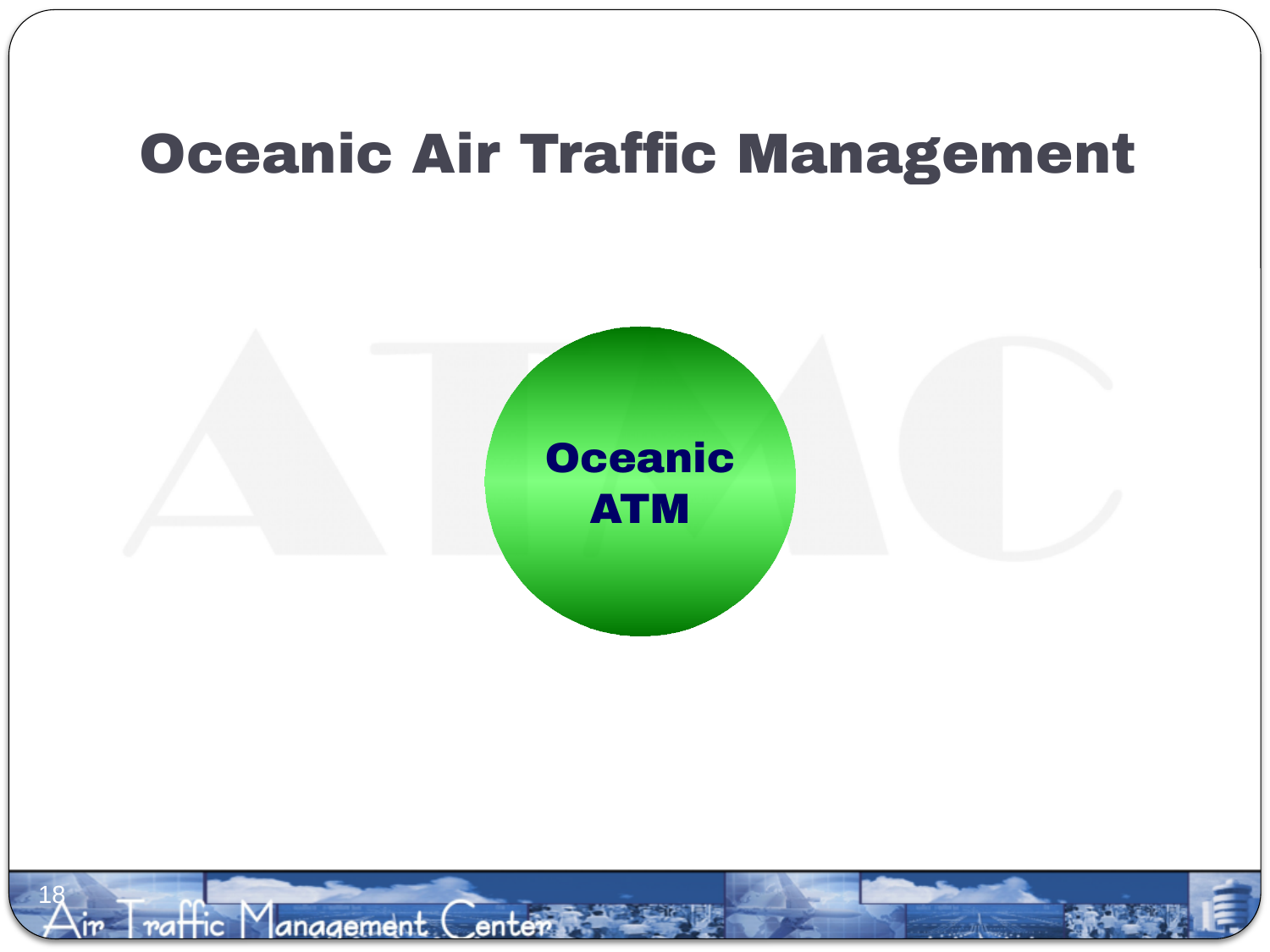

# Oceanic Air Traffic Management
Oceanic
ATM
18